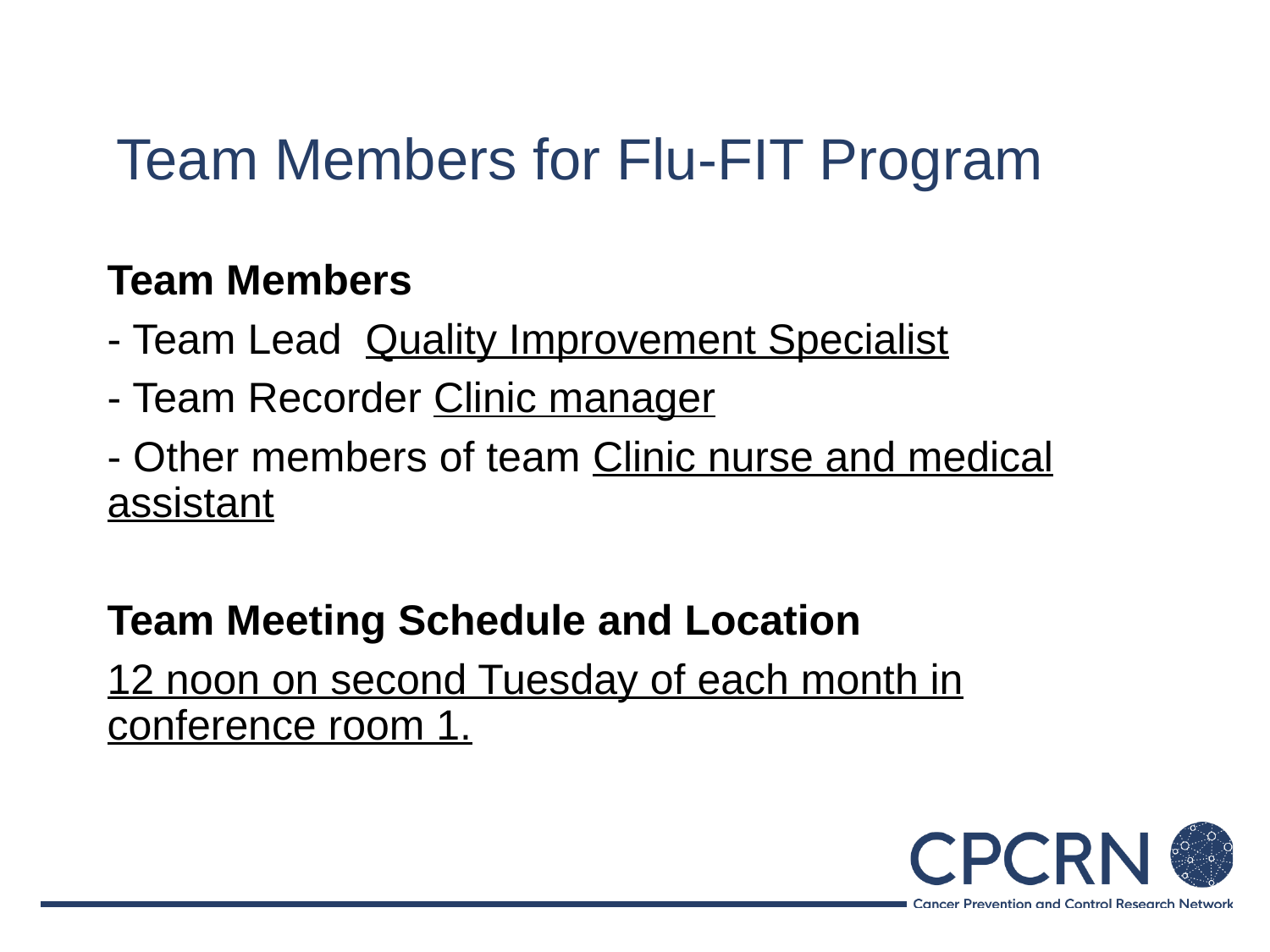

# Team Members for Flu-FIT Program
Team Members
- Team Lead  Quality Improvement Specialist
- Team Recorder Clinic manager
- Other members of team Clinic nurse and medical assistant

Team Meeting Schedule and Location
12 noon on second Tuesday of each month in conference room 1.